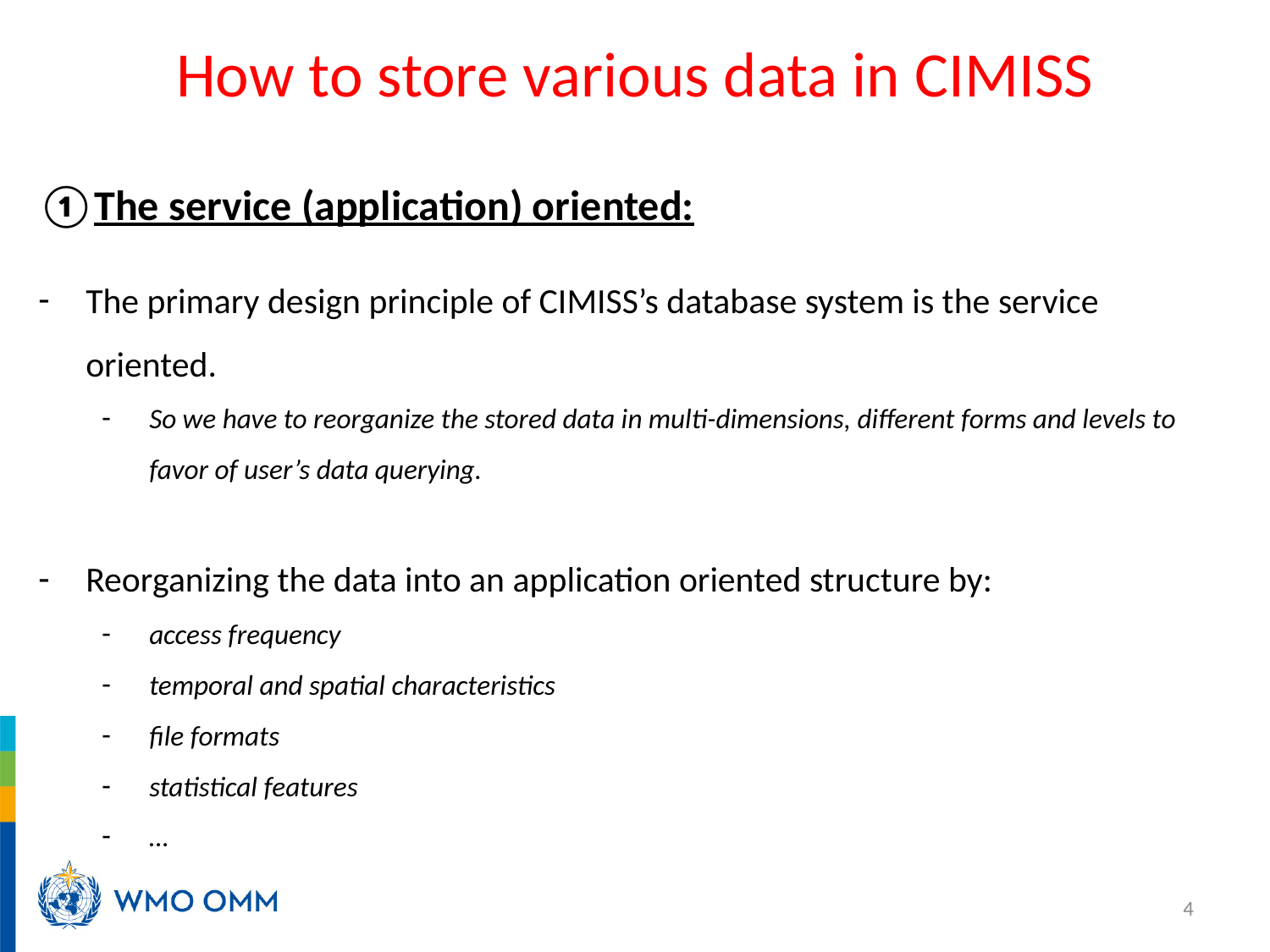

How to store various data in CIMISS
The service (application) oriented:
The primary design principle of CIMISS’s database system is the service oriented.
So we have to reorganize the stored data in multi-dimensions, different forms and levels to favor of user’s data querying.

Reorganizing the data into an application oriented structure by:
access frequency
temporal and spatial characteristics
file formats
statistical features
…
4